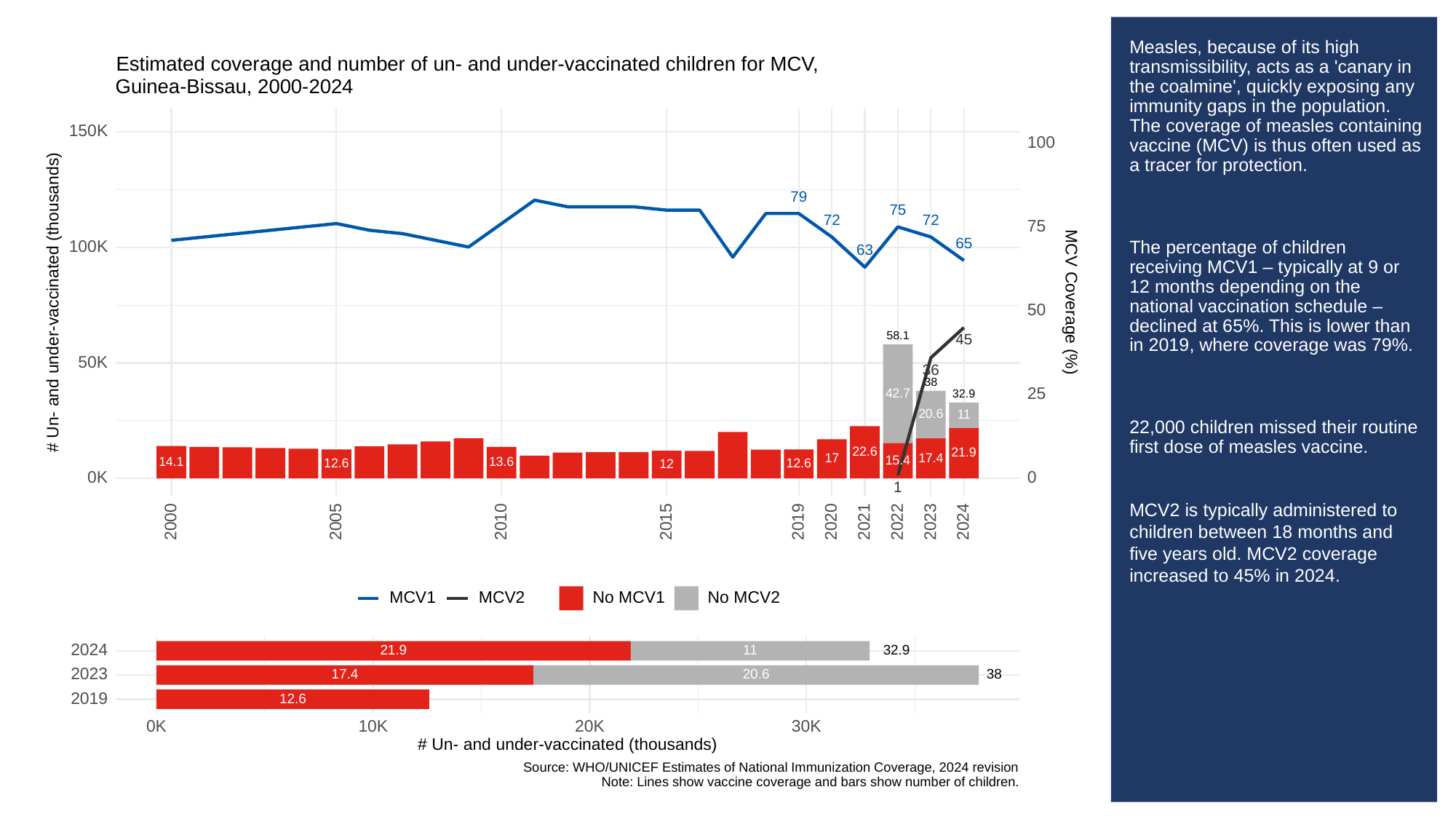

# Measles, because of its high transmissibility, acts as a 'canary in the coalmine', quickly exposing any immunity gaps in the population. The coverage of measles containing vaccine (MCV) is thus often used as a tracer for protection.

The percentage of children receiving MCV1 – typically at 9 or 12 months depending on the national vaccination schedule – declined at 65%. This is lower than in 2019, where coverage was 79%.

22,000 children missed their routine first dose of measles vaccine.

MCV2 is typically administered to children between 18 months and five years old. MCV2 coverage increased to 45% in 2024.

Estimated coverage and number of un- and under-vaccinated children for MCV,
Guinea-Bissau, 2000-2024

150K

100

79

75
72
72
75
65
100K
63

# Un- and under-vaccinated (thousands)
MCV Coverage (%)
50

58.1
45

50K

36
38
25
42.7
32.9

20.6
11

22.6

21.9

17.4
17

15.4
14.1
13.6
12.6
12.6
12
0K
0

1
2023
2000
2005
2010
2015
2019
2020
2021
2022
2024

MCV1
MCV2
No MCV1
No MCV2

2024
32.9
21.9
11

2023
38
20.6
17.4

2019
12.6

30K
0K
10K
20K
# Un- and under-vaccinated (thousands)
Source: WHO/UNICEF Estimates of National Immunization Coverage, 2024 revision
Note: Lines show vaccine coverage and bars show number of children.